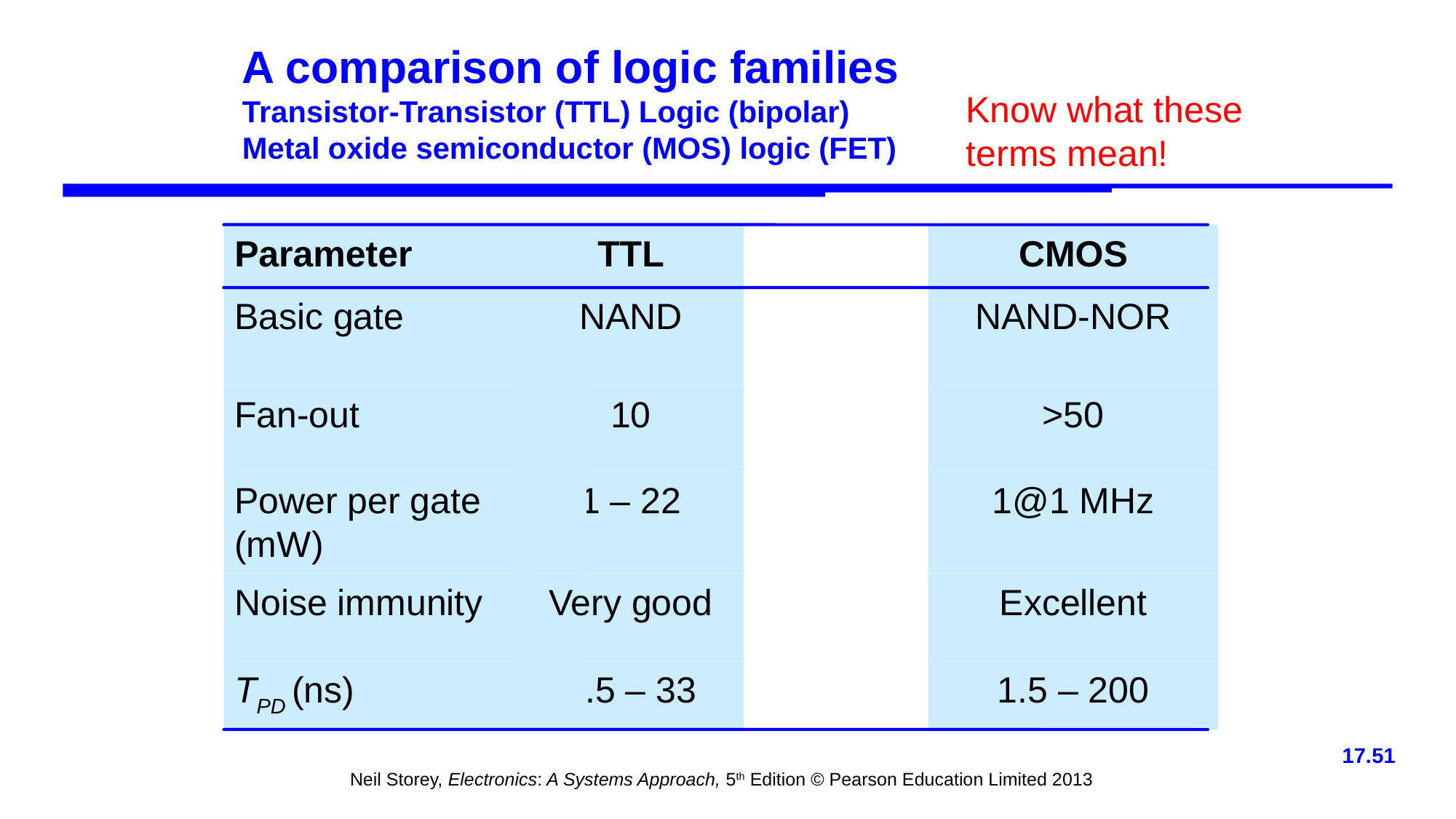

# A comparison of logic families Transistor-Transistor (TTL) Logic (bipolar) Metal oxide semiconductor (MOS) logic (FET)
Know what these terms mean!

Parameter

TTL
CMOS

Basic gate

NAND
NAND-NOR
Fan-out
10
>50
Power per gate (mW)
1 – 22
1@1 MHz
Noise immunity
Very good
Excellent
TPD (ns)
1.5 – 33
1.5 – 200